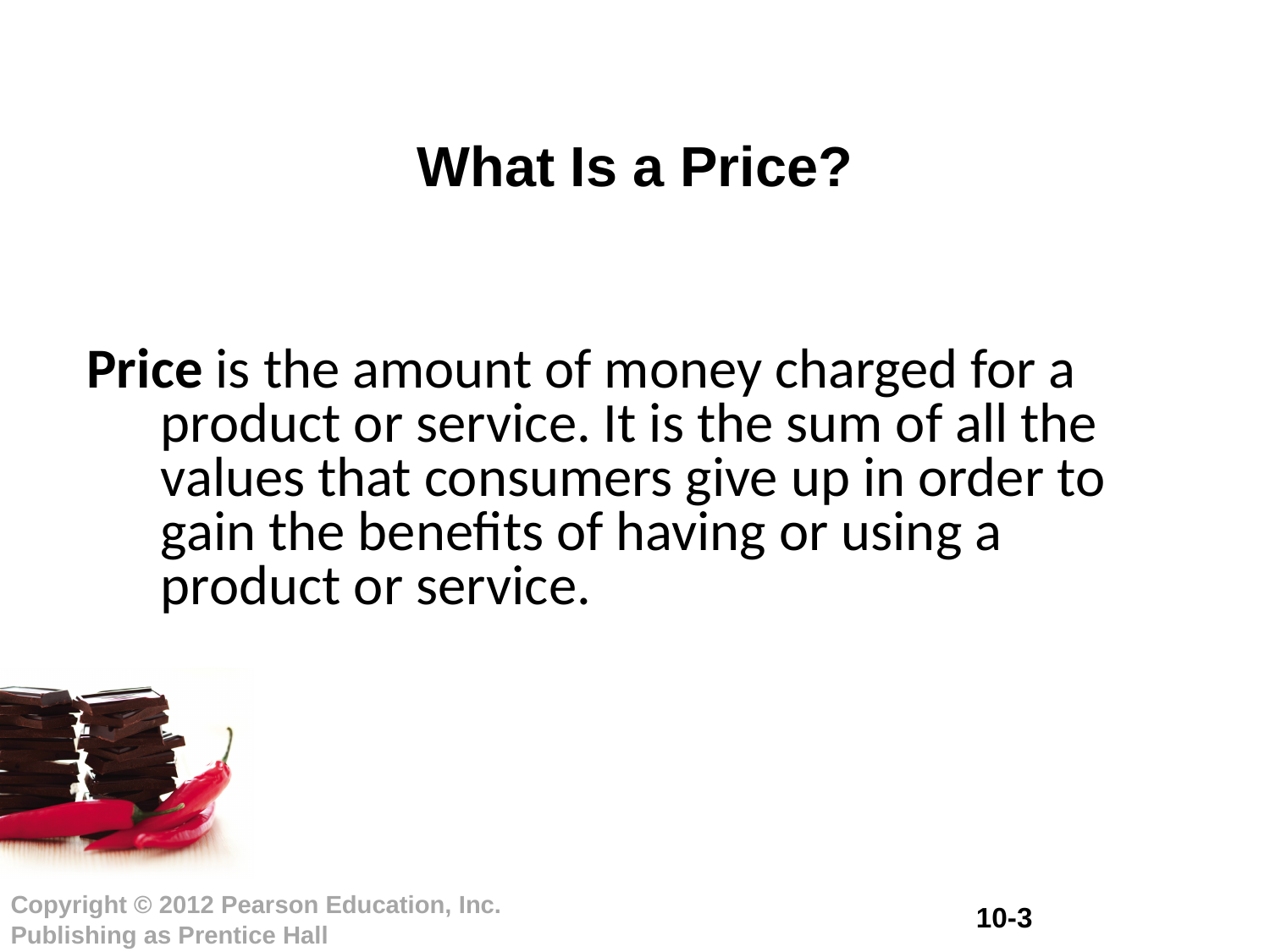

# What Is a Price?
Price is the amount of money charged for a product or service. It is the sum of all the values that consumers give up in order to gain the benefits of having or using a product or service.